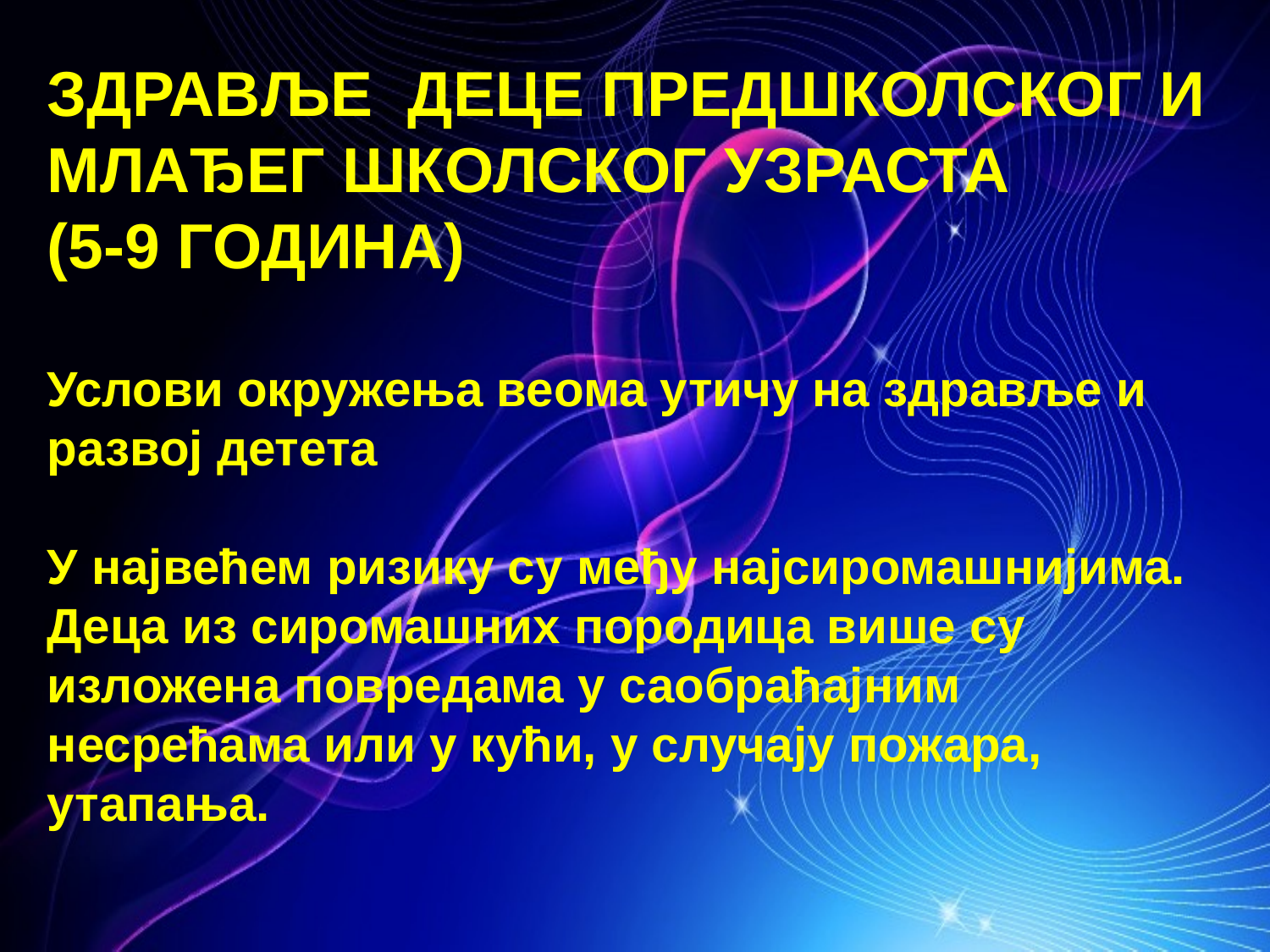

ЗДРАВЉЕ  ДЕЦЕ ПРЕДШКОЛСКОГ И МЛАЂЕГ ШКОЛСКОГ УЗРАСТА
(5-9 ГОДИНА)

Услови окружења веома утичу на здравље и развој детета

У највећем ризику су међу најсиромашнијима. Деца из сиромашних породица више су изложена повредама у саобраћајним несрећама или у кући, у случају пожара, утапања.